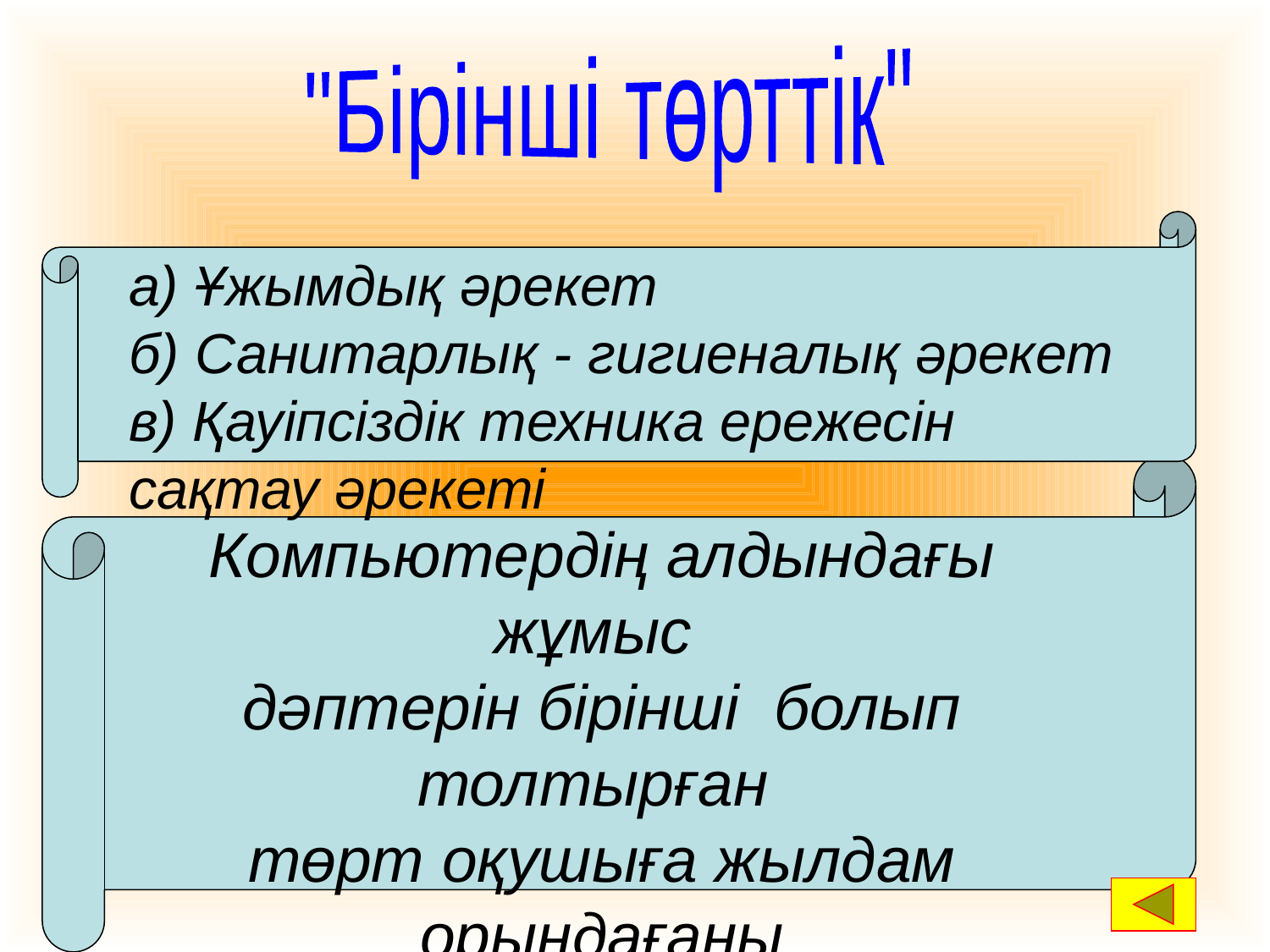

"Бірінші төрттік"

а) Ұжымдық әрекет
б) Санитарлық - гигиеналық әрекет
в) Қауіпсіздік техника ережесін сақтау әрекеті

Компьютердің алдындағы жұмыс
дәптерін бірінші  болып толтырған
төрт оқушыға жылдам орындағаны
үшін  жауап парағына “+” белгішесі
қойылады